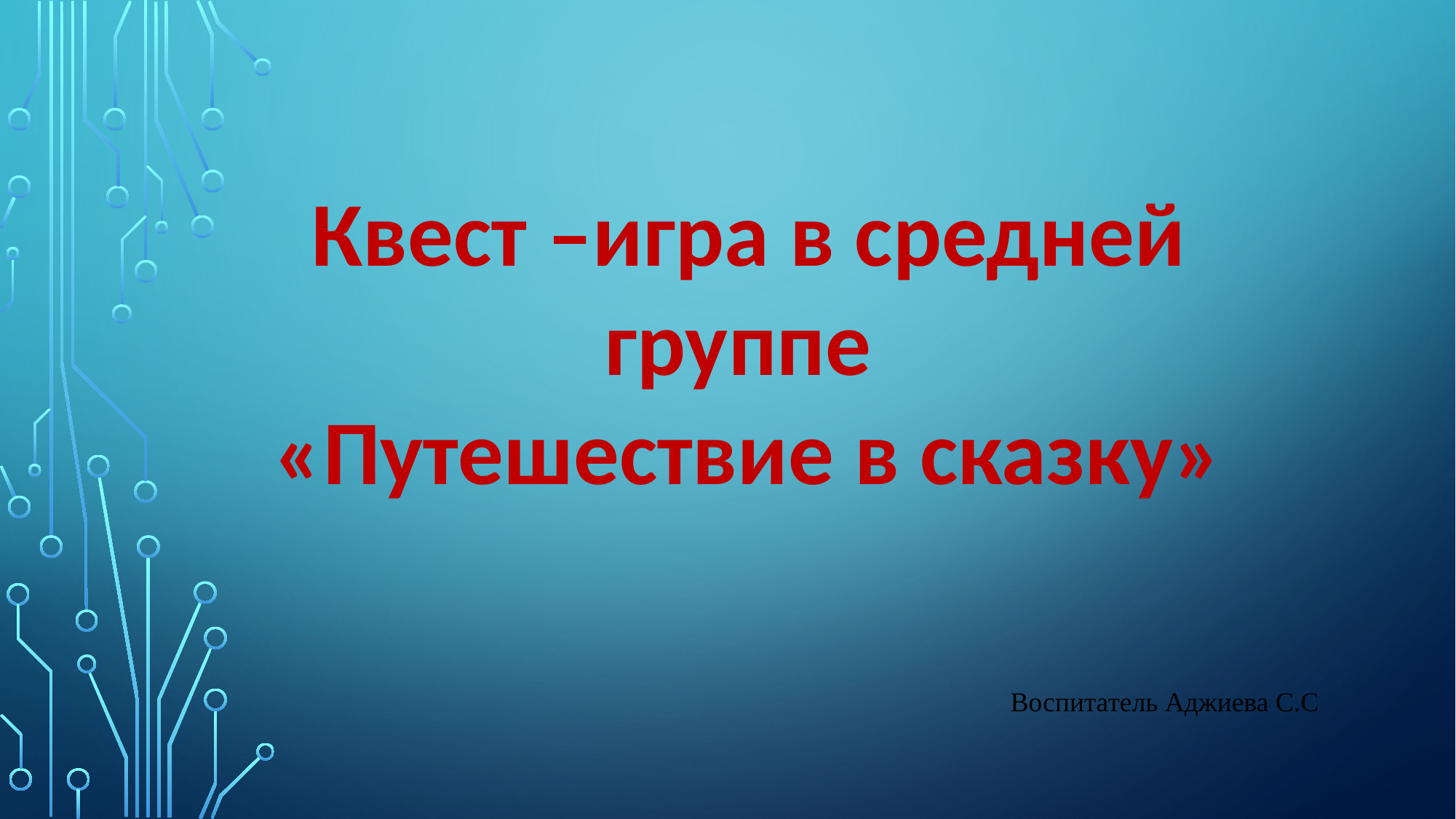

#
Квест –игра в средней группе
«Путешествие в сказку»
Воспитатель Аджиева С.С